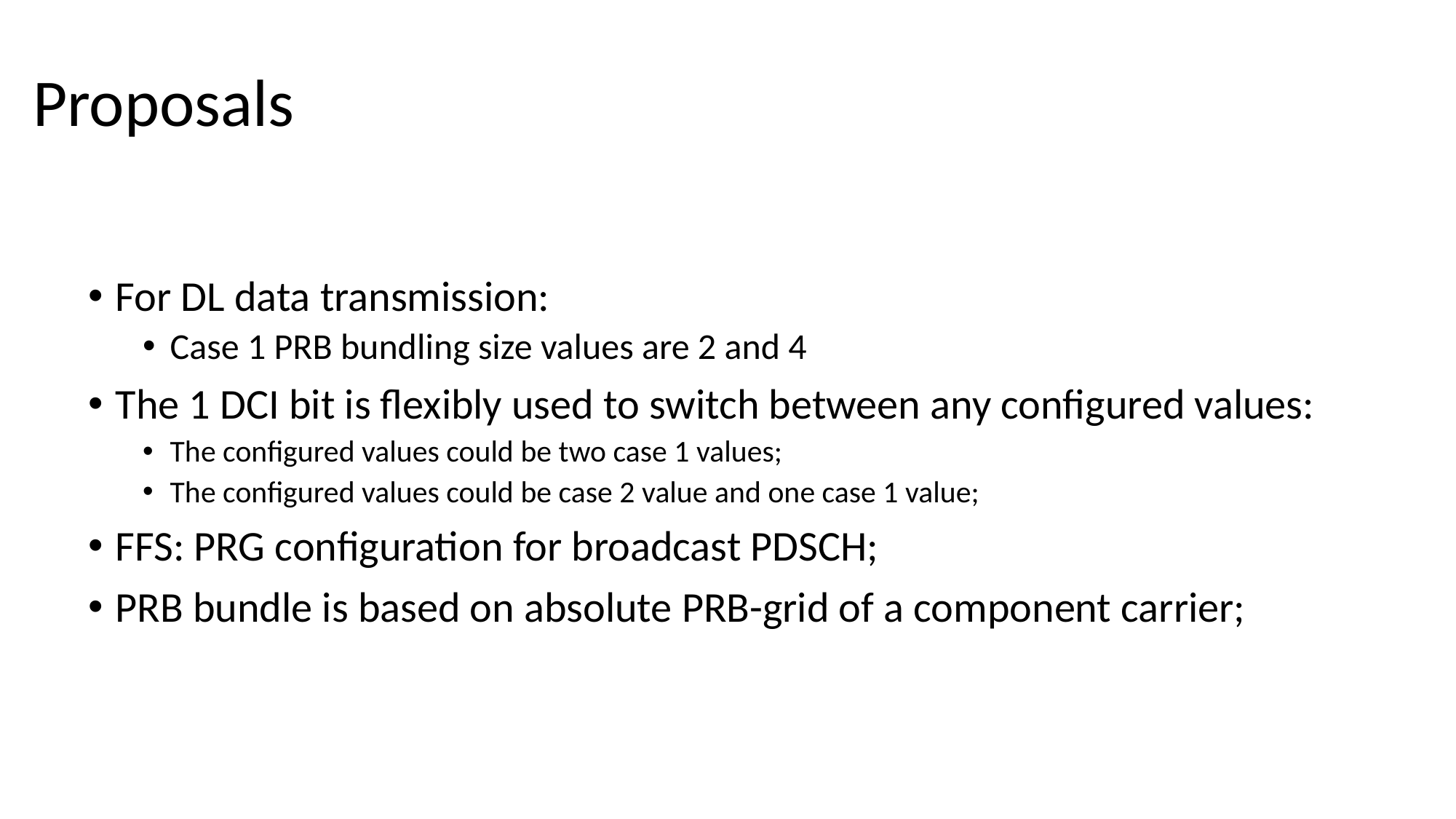

# Proposals
For DL data transmission:
Case 1 PRB bundling size values are 2 and 4
The 1 DCI bit is flexibly used to switch between any configured values:
The configured values could be two case 1 values;
The configured values could be case 2 value and one case 1 value;
FFS: PRG configuration for broadcast PDSCH;
PRB bundle is based on absolute PRB-grid of a component carrier;